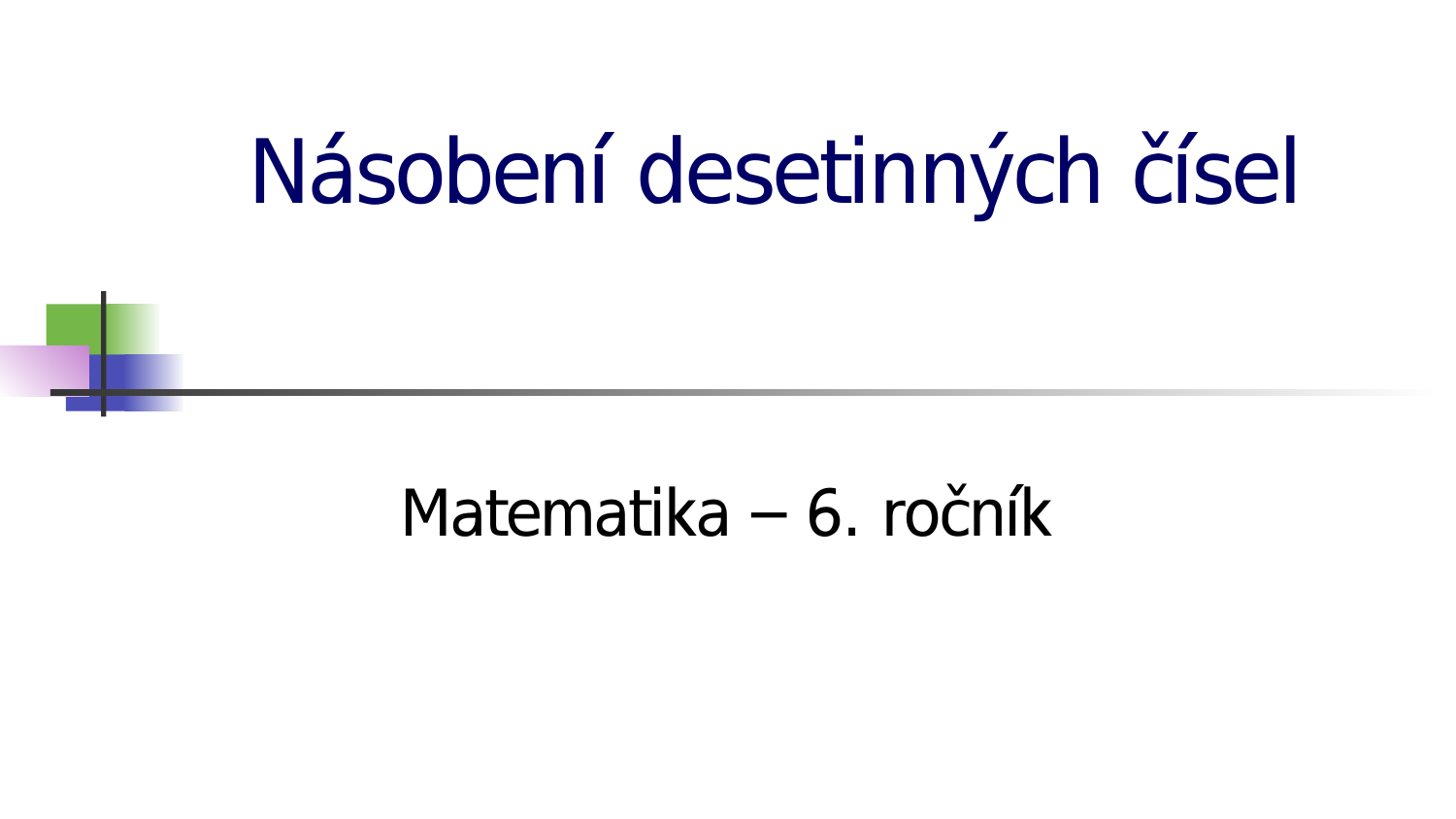

# Násobení desetinných čísel
Matematika – 6. ročník